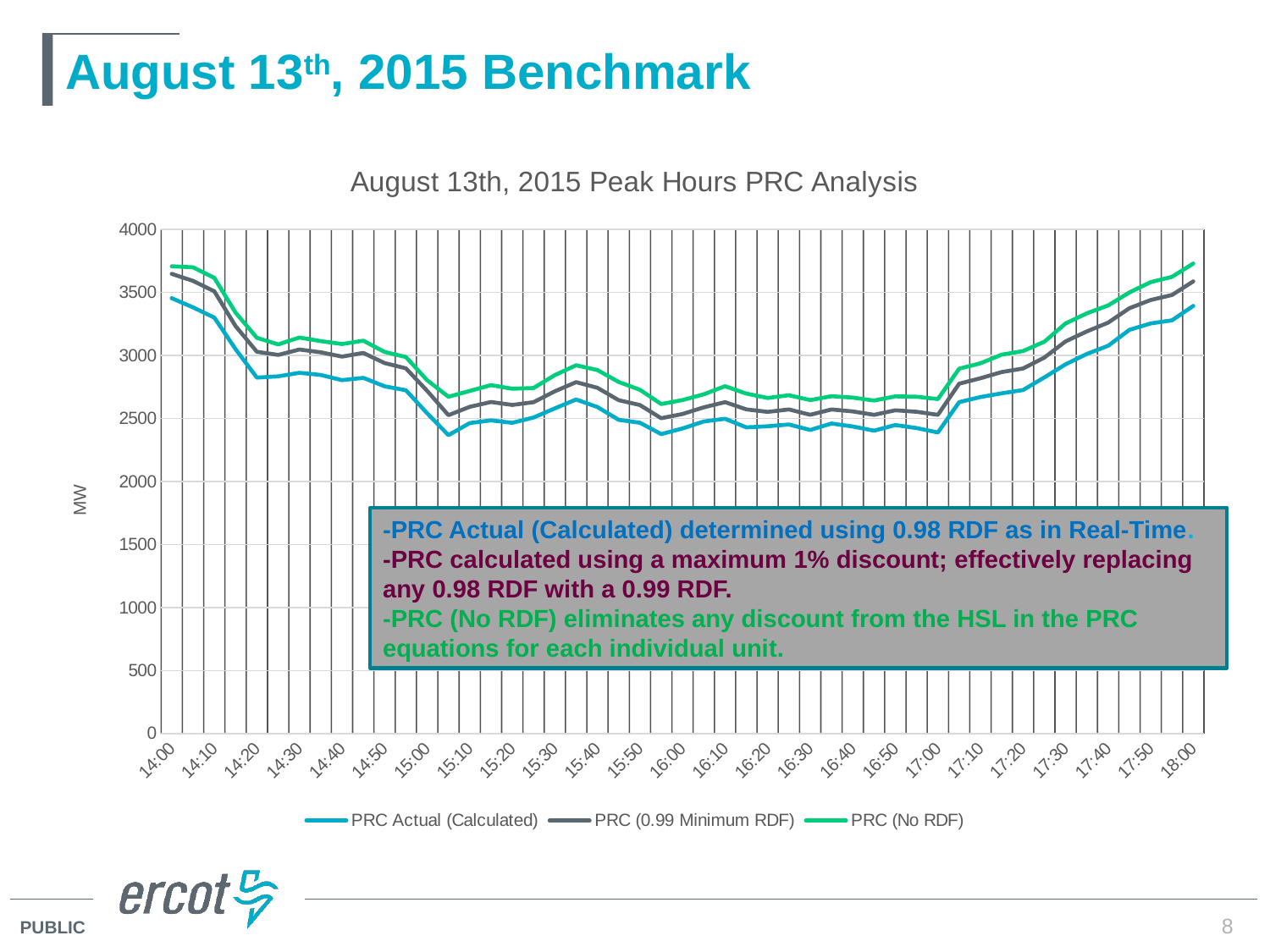

# August 13th, 2015 Benchmark

### Chart: August 13th, 2015 Peak Hours PRC Analysis

| Category | PRC Actual (Calculated) | PRC (0.99 Minimum RDF) | PRC (No RDF) |
|---|---|---|---|
| 14:00 | 3454.038909882307 | 3647.345147997618 | 3707.3993073215483 |
| 14:05 | 3381.1588244736195 | 3591.549173548937 | 3699.387117501974 |
| 14:10 | 3299.942060932517 | 3508.6371484931715 | 3615.0792587950227 |
| 14:15 | 3049.341206714511 | 3232.3070388773685 | 3339.385265454054 |
| 14:20 | 2823.9526361376047 | 3029.087101531387 | 3139.8432258323437 |
| 14:25 | 2834.0643173754215 | 3004.1226109182835 | 3087.241686508418 |
| 14:30 | 2862.409028019756 | 3047.073510893076 | 3142.028264543772 |
| 14:35 | 2845.2298303991556 | 3024.93418770647 | 3113.754686545849 |
| 14:40 | 2804.0684106349945 | 2990.6794132194527 | 3090.7815522985456 |
| 14:45 | 2822.2254495173693 | 3020.177242943884 | 3117.228781937719 |
| 14:50 | 2754.986508861184 | 2939.696859670282 | 3027.6668542990683 |
| 14:55 | 2723.7113171368837 | 2897.5311028996703 | 2987.602184976578 |
| 15:00 | 2541.0209215581417 | 2718.9663880472185 | 2803.469794586182 |
| 15:05 | 2367.279850035906 | 2525.901094931841 | 2672.436254692078 |
| 15:10 | 2463.273511260748 | 2592.155487581015 | 2718.4422339398857 |
| 15:15 | 2484.5578084290028 | 2630.47365197301 | 2764.7686468098163 |
| 15:20 | 2465.227841734886 | 2607.314419348718 | 2735.8130987606046 |
| 15:25 | 2507.2367702424526 | 2629.176005960227 | 2741.4822367761135 |
| 15:30 | 2579.9209014624357 | 2715.349226255298 | 2843.8132083957194 |
| 15:35 | 2650.5012936741114 | 2788.1098494507087 | 2921.9149549404383 |
| 15:40 | 2590.672105744481 | 2743.2509976531273 | 2883.899249212265 |
| 15:45 | 2489.220932558179 | 2644.867815094114 | 2789.691603336453 |
| 15:50 | 2465.9759915322065 | 2606.489609988094 | 2727.4792258871794 |
| 15:55 | 2375.5227356711403 | 2501.667393891432 | 2614.427600415326 |
| 16:00 | 2420.336386010051 | 2535.3106119173776 | 2645.707454942584 |
| 16:05 | 2476.156362965703 | 2588.195417239309 | 2691.6503599683047 |
| 16:10 | 2497.600037187338 | 2629.381269814969 | 2755.8994611296657 |
| 16:15 | 2429.0944595485926 | 2571.8445814443835 | 2697.3205225000384 |
| 16:20 | 2438.0561824440956 | 2552.0635730309496 | 2662.2642914757735 |
| 16:25 | 2452.0807643309236 | 2571.6090974274284 | 2684.183037026345 |
| 16:30 | 2408.7649706229568 | 2529.0278986367593 | 2645.6078035582896 |
| 16:35 | 2459.7311989068985 | 2571.602116454125 | 2676.7502525329587 |
| 16:40 | 2436.374718856998 | 2555.5927028514816 | 2665.375968653865 |
| 16:45 | 2403.0434909686446 | 2528.6254804715522 | 2642.1307284379 |
| 16:50 | 2447.8581262230873 | 2564.7080446801187 | 2675.5939580454824 |
| 16:55 | 2423.6787631437182 | 2552.75248234576 | 2672.4499671565886 |
| 17:00 | 2388.9068100750446 | 2528.9042713856697 | 2654.0928178467752 |
| 17:05 | 2629.5231803804636 | 2775.6245293358566 | 2894.836960547924 |
| 17:10 | 2669.78242225945 | 2819.010476688505 | 2937.477806571126 |
| 17:15 | 2699.4695854336023 | 2868.0422683445227 | 3006.3105159865613 |
| 17:20 | 2725.397228807211 | 2896.1985973060146 | 3034.8225943908687 |
| 17:25 | 2825.184935407364 | 2982.893164374077 | 3108.4955049190517 |
| 17:30 | 2929.7899089321727 | 3111.7024355560543 | 3254.119643413901 |
| 17:35 | 3011.5383589143166 | 3190.71786148844 | 3334.049819505073 |
| 17:40 | 3076.826548250043 | 3260.3672236091734 | 3396.700135977864 |
| 17:45 | 3203.3352059886092 | 3375.0168397217994 | 3500.216882821202 |
| 17:50 | 3253.842545734369 | 3439.9953955012575 | 3581.398206899762 |
| 17:55 | 3278.580291913473 | 3479.7472291694885 | 3623.5397396583558 |
| 18:00 | 3393.2902446702356 | 3587.881523796559 | 3729.576536777497 |
-PRC Actual (Calculated) determined using 0.98 RDF as in Real-Time.
-PRC calculated using a maximum 1% discount; effectively replacing any 0.98 RDF with a 0.99 RDF.
-PRC (No RDF) eliminates any discount from the HSL in the PRC equations for each individual unit.
8